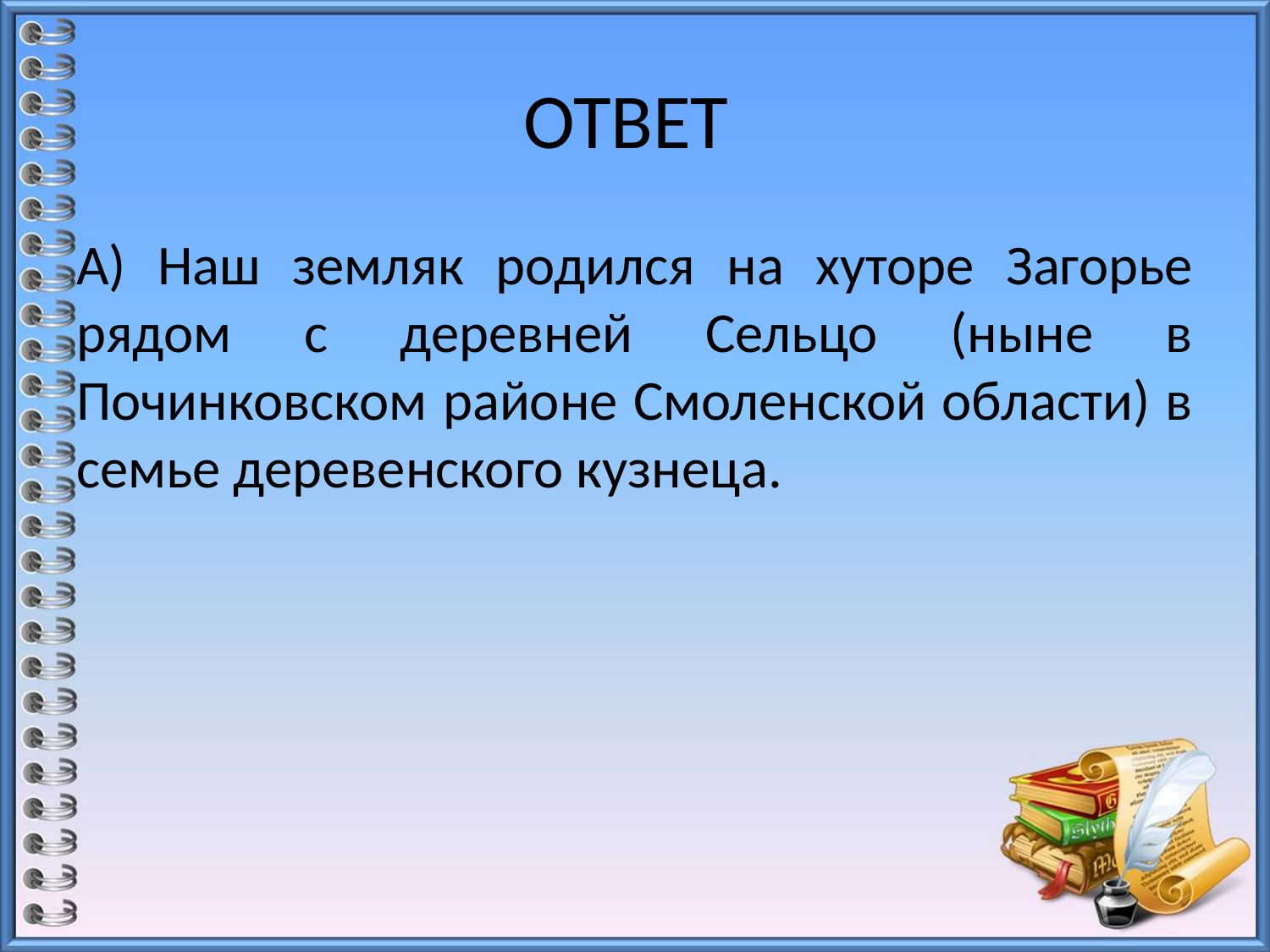

# ОТВЕТ
А) Наш земляк родился на хуторе Загорье рядом с деревней Сельцо (ныне в Починковском районе Смоленской области) в семье деревенского кузнеца.